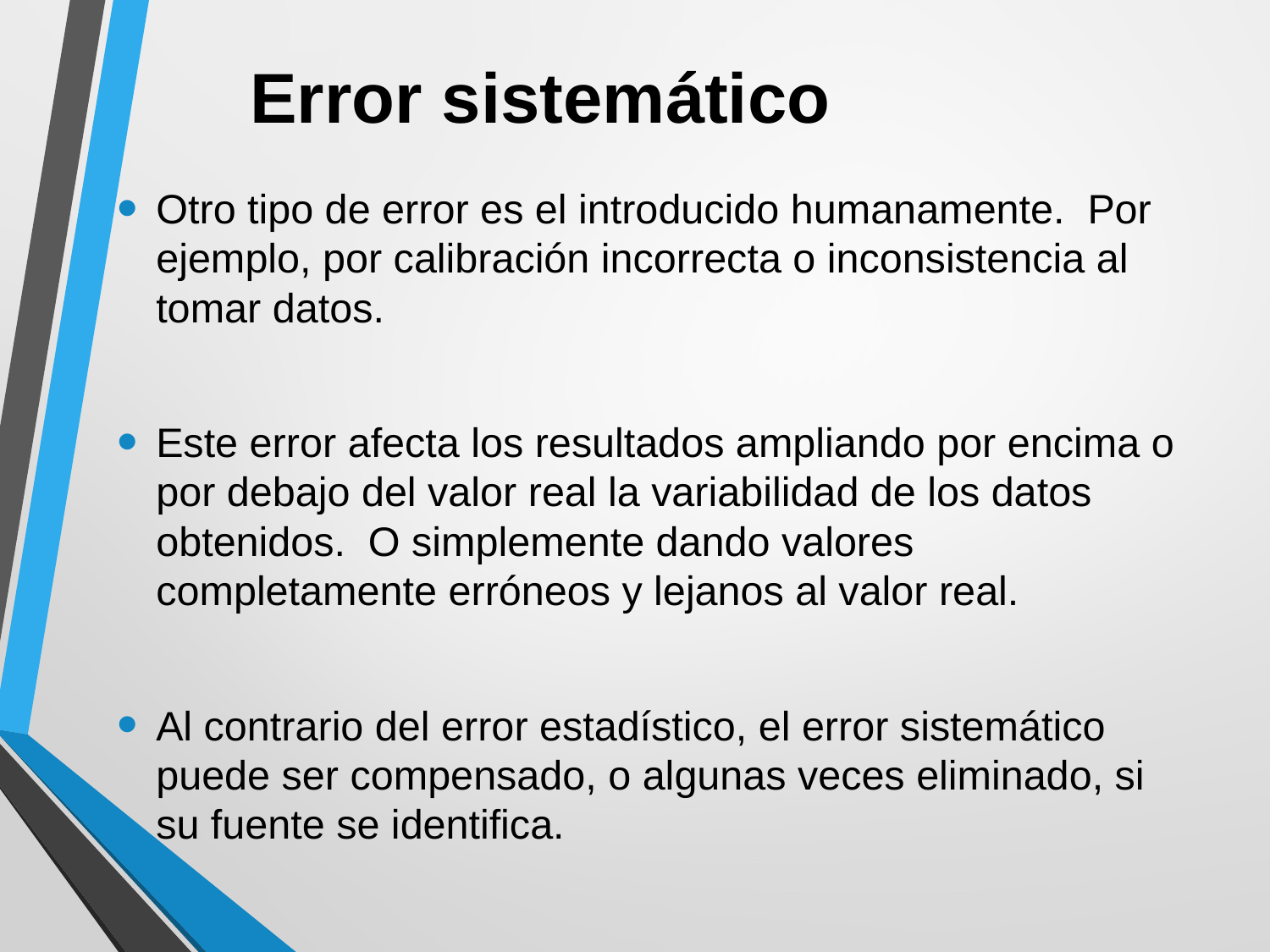

Error sistemático
Otro tipo de error es el introducido humanamente.  Por ejemplo, por calibración incorrecta o inconsistencia al tomar datos.

Este error afecta los resultados ampliando por encima o por debajo del valor real la variabilidad de los datos obtenidos.  O simplemente dando valores completamente erróneos y lejanos al valor real.

Al contrario del error estadístico, el error sistemático puede ser compensado, o algunas veces eliminado, si su fuente se identifica.